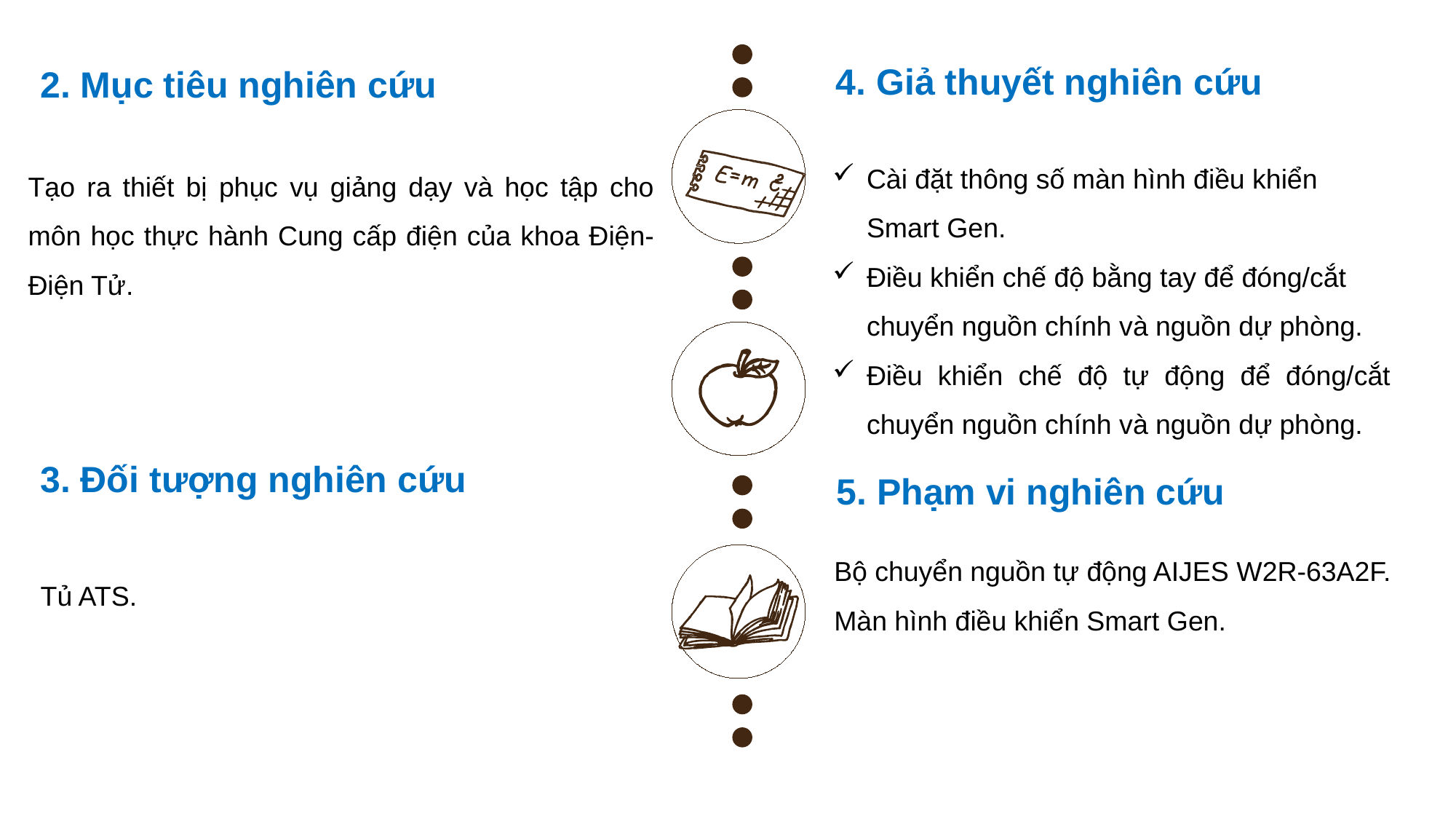

4. Giả thuyết nghiên cứu

2. Mục tiêu nghiên cứu
Cài đặt thông số màn hình điều khiển Smart Gen.
Điều khiển chế độ bằng tay để đóng/cắt chuyển nguồn chính và nguồn dự phòng.
Điều khiển chế độ tự động để đóng/cắt chuyển nguồn chính và nguồn dự phòng.
Tạo ra thiết bị phục vụ giảng dạy và học tập cho môn học thực hành Cung cấp điện của khoa Điện- Điện Tử.
3. Đối tượng nghiên cứu
5. Phạm vi nghiên cứu
Bộ chuyển nguồn tự động AIJES W2R-63A2F.
Màn hình điều khiển Smart Gen.
Tủ ATS.